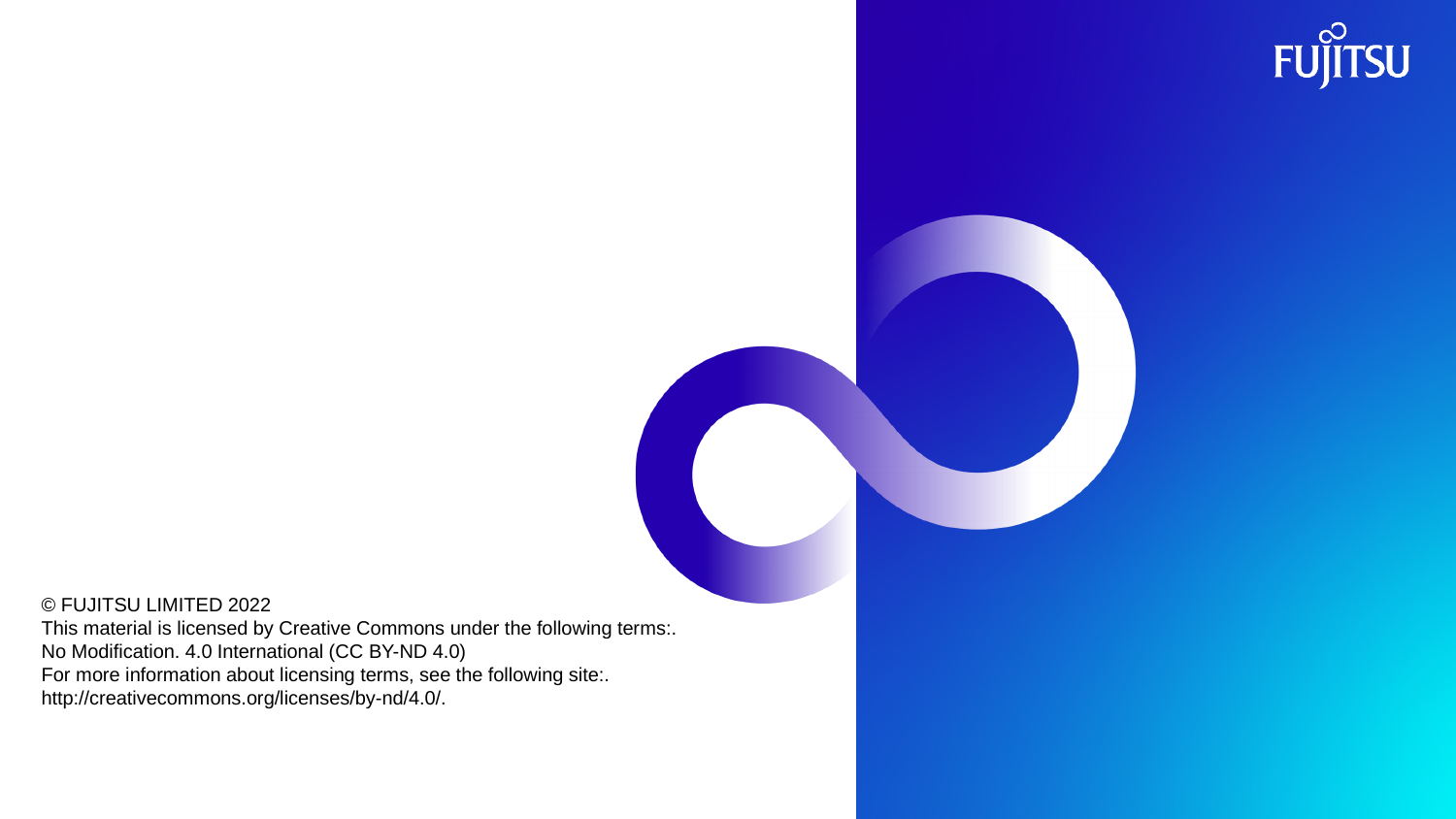

© FUJITSU LIMITED 2022
This material is licensed by Creative Commons under the following terms:.
No Modification. 4.0 International (CC BY-ND 4.0)
For more information about licensing terms, see the following site:.
http://creativecommons.org/licenses/by-nd/4.0/.